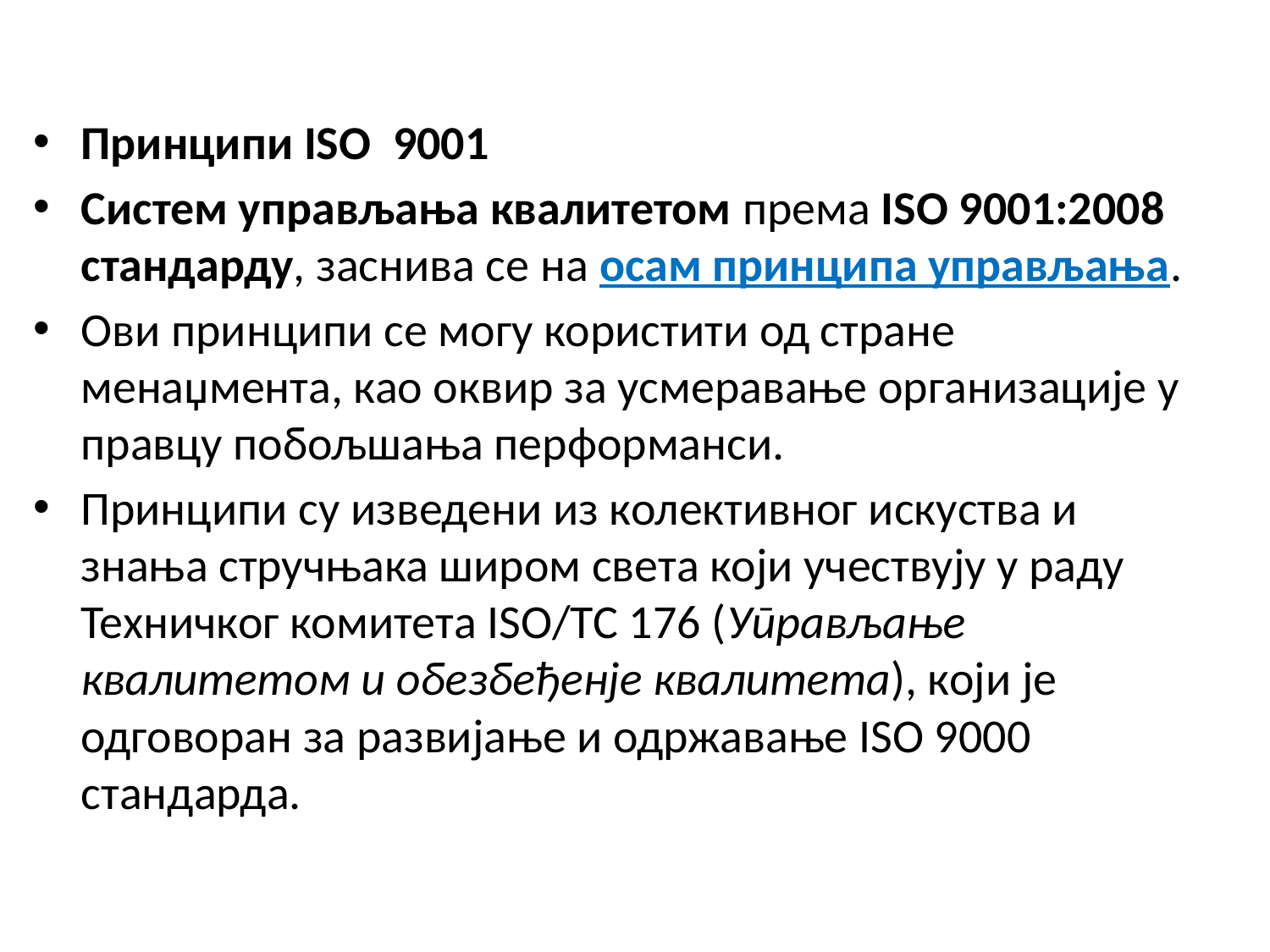

Принципи ISO  9001
Систем управљања квалитетом према ISO 9001:2008 стандарду, заснива се на осам принципа управљања.
Ови принципи се могу користити од стране менаџмента, као оквир за усмеравање организације у правцу побољшања перформанси.
Принципи су изведени из колективног искуства и знања стручњака широм света који учествују у раду Техничког комитета ISO/TC 176 (Управљање квалитетом и обезбеђенје квалитета), који је одговоран за развијање и одржавање ISO 9000 стандарда.